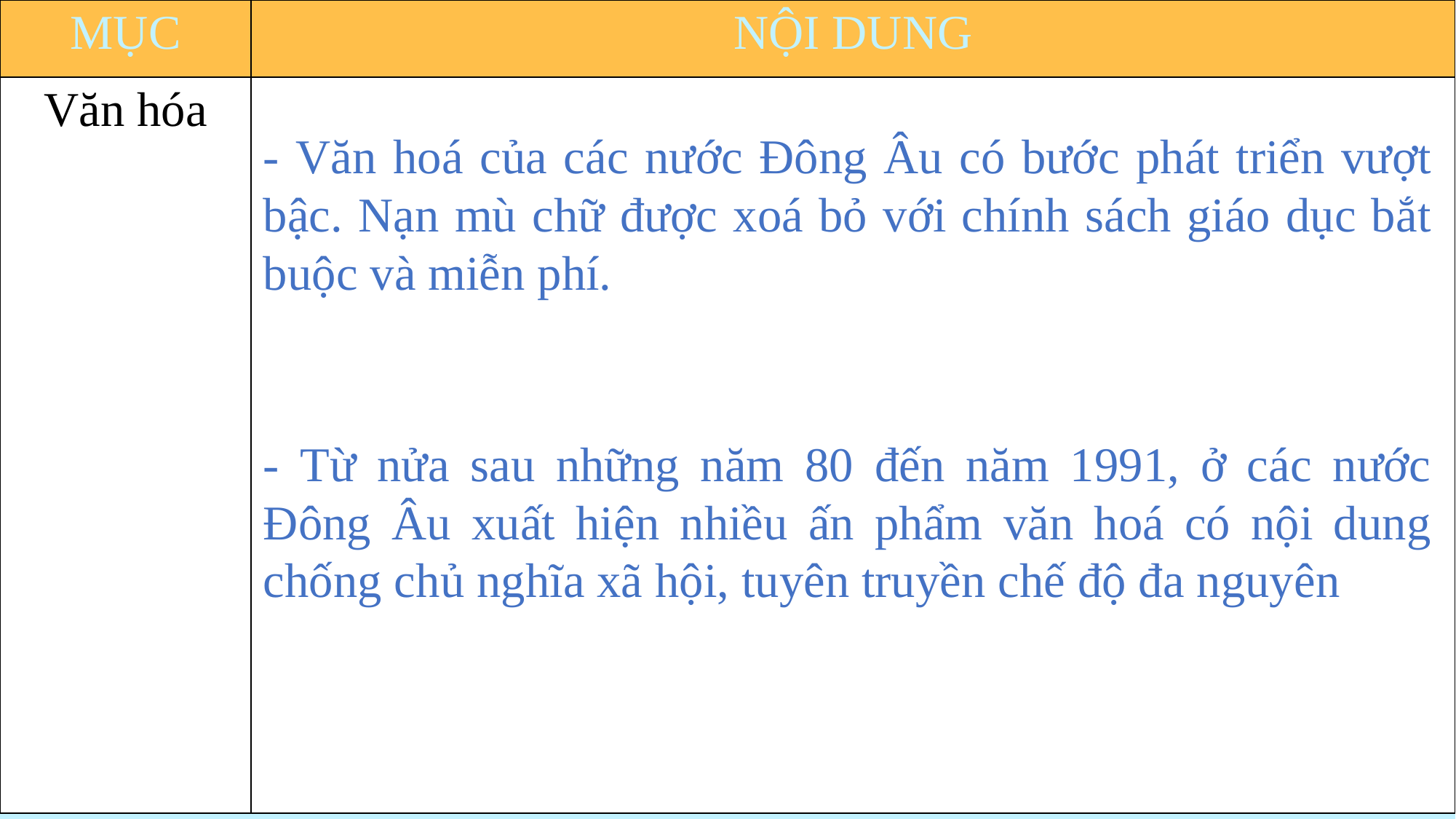

Quý thầy cô có nhu cầu về các bài giảng PowerPoint và giáo án word lịch sử từ khối 6-12.
Vui lòng liên hệ số điện thoại 0981457911 (cũng là số Zalo).
Ngoài ra còn hỗ trợ về SKKN, biện pháp thi GVG và thao giảng, chuyên đề.
Page: https://www.facebook.com/groups/baigianglichsu

| MỤC | NỘI DUNG |
| --- | --- |
| Văn hóa |  |
- Văn hoá của các nước Đông Âu có bước phát triển vượt bậc. Nạn mù chữ được xoá bỏ với chính sách giáo dục bắt buộc và miễn phí.
- Từ nửa sau những năm 80 đến năm 1991, ở các nước Đông Âu xuất hiện nhiều ấn phẩm văn hoá có nội dung chống chủ nghĩa xã hội, tuyên truyền chế độ đa nguyên